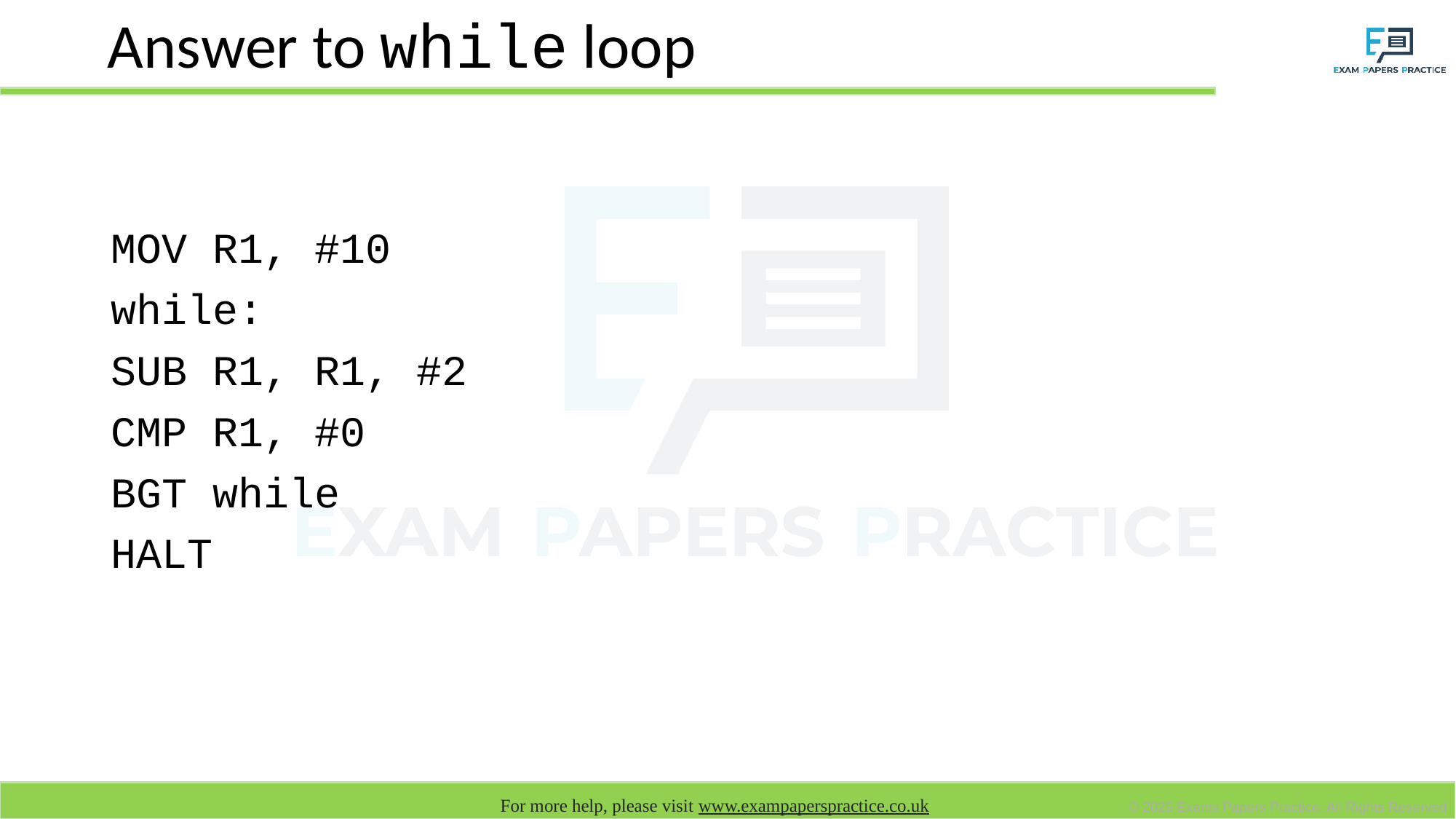

# Answer to while loop
MOV R1, #10
while:
SUB R1, R1, #2
CMP R1, #0
BGT while
HALT